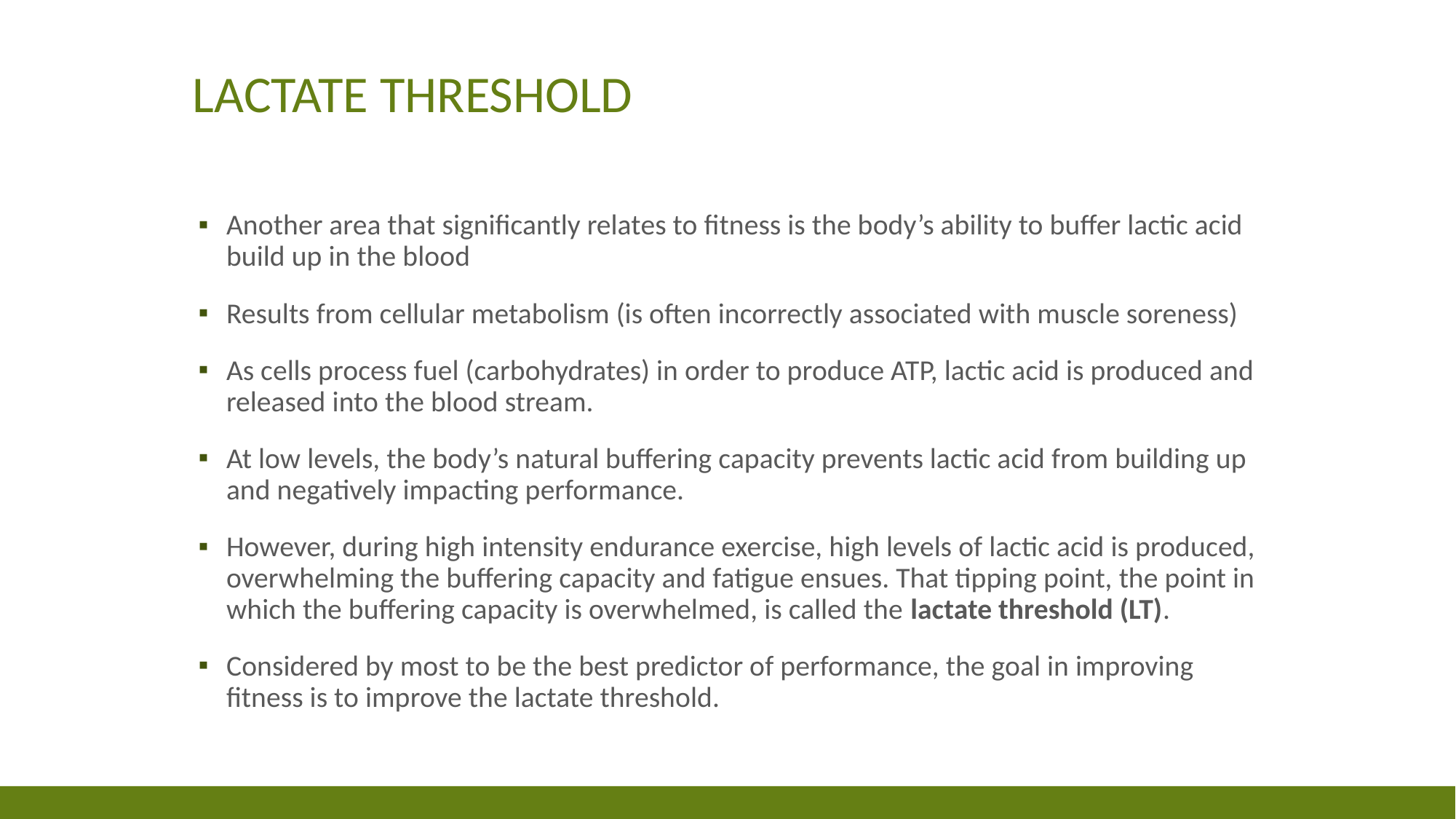

# Lactate Threshold
Another area that significantly relates to fitness is the body’s ability to buffer lactic acid build up in the blood
Results from cellular metabolism (is often incorrectly associated with muscle soreness)
As cells process fuel (carbohydrates) in order to produce ATP, lactic acid is produced and released into the blood stream.
At low levels, the body’s natural buffering capacity prevents lactic acid from building up and negatively impacting performance.
However, during high intensity endurance exercise, high levels of lactic acid is produced, overwhelming the buffering capacity and fatigue ensues. That tipping point, the point in which the buffering capacity is overwhelmed, is called the lactate threshold (LT).
Considered by most to be the best predictor of performance, the goal in improving fitness is to improve the lactate threshold.